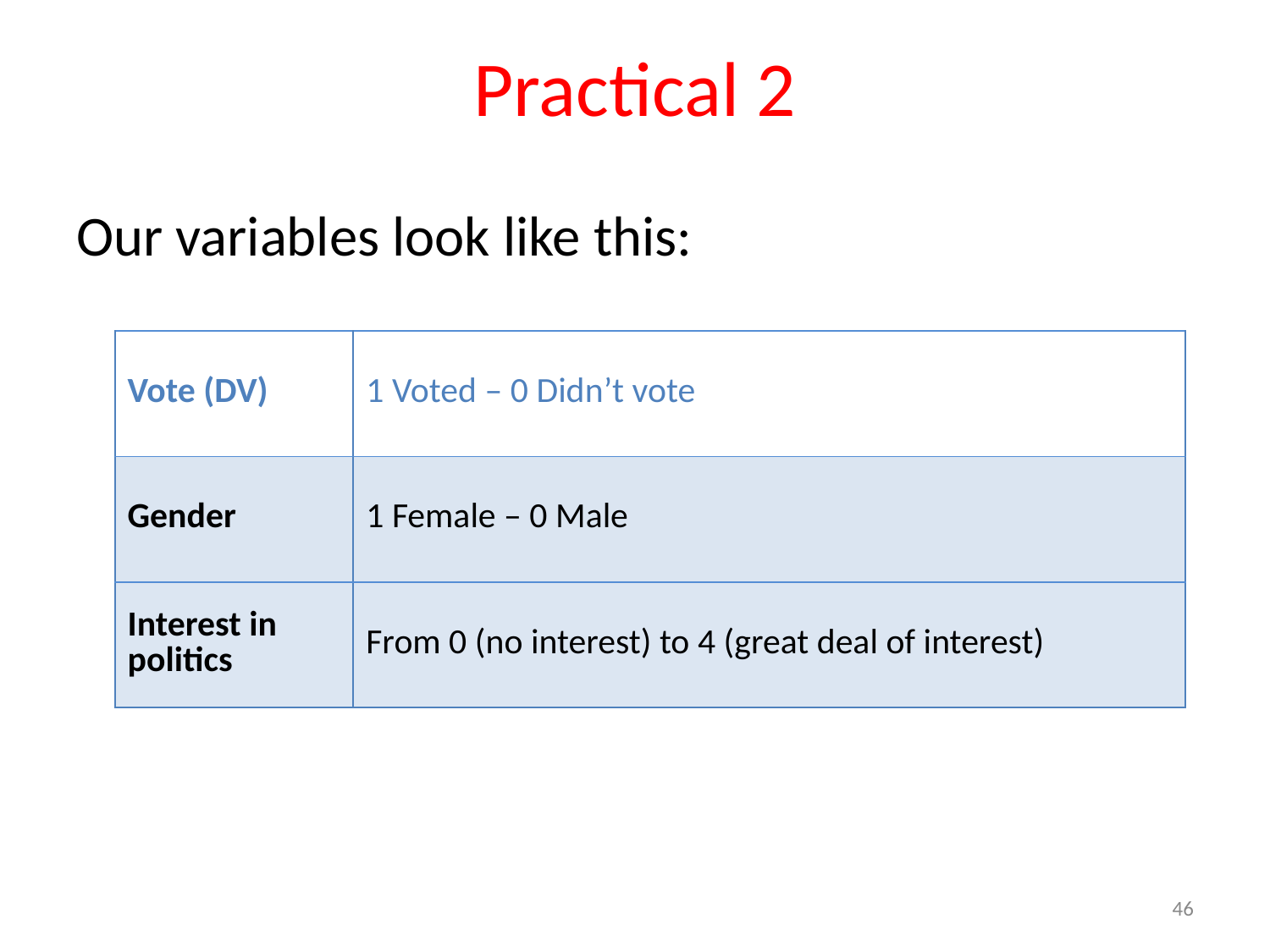

# Practical 2
Our variables look like this:

| Vote (DV) | 1 Voted – 0 Didn’t vote |
| --- | --- |
| Gender | 1 Female – 0 Male |
| Interest in politics | From 0 (no interest) to 4 (great deal of interest) |
46